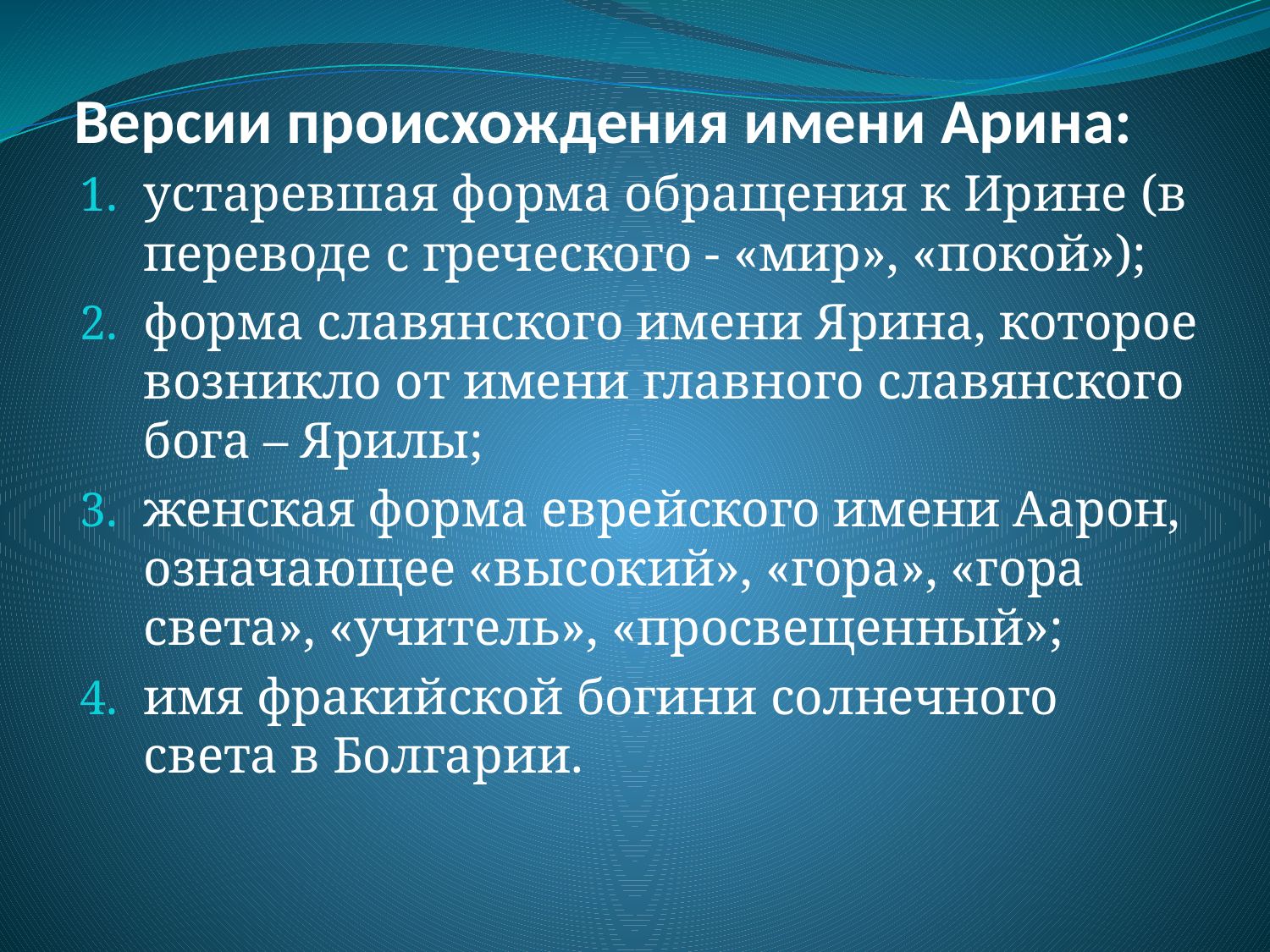

# Версии происхождения имени Арина:
устаревшая форма обращения к Ирине (в переводе с греческого - «мир», «покой»);
форма славянского имени Ярина, которое возникло от имени главного славянского бога – Ярилы;
женская форма еврейского имени Аарон, означающее «высокий», «гора», «гора света», «учитель», «просвещенный»;
имя фракийской богини солнечного света в Болгарии.